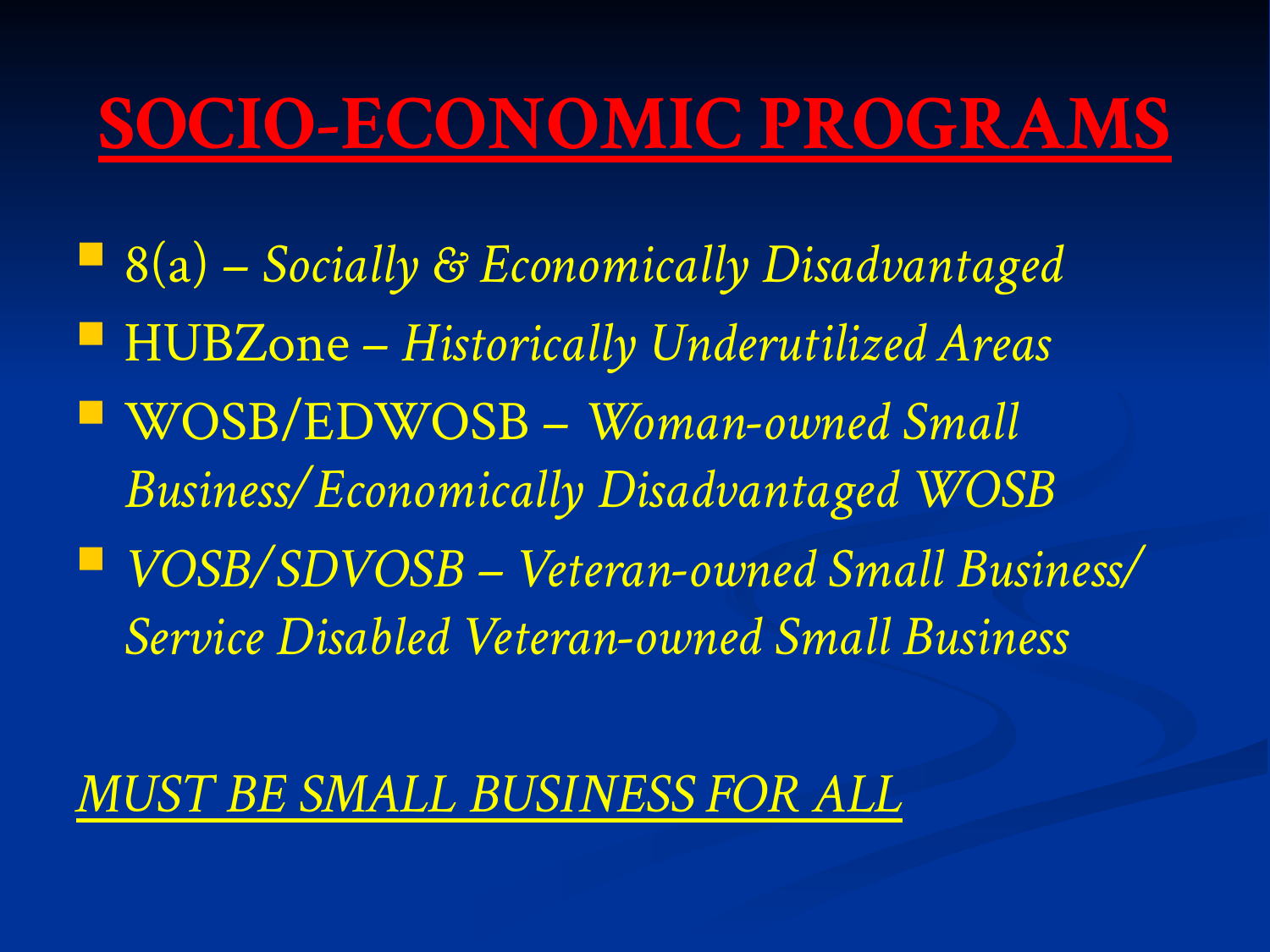

# SOCIO-ECONOMIC PROGRAMS
8(a) – Socially & Economically Disadvantaged
HUBZone – Historically Underutilized Areas
WOSB/EDWOSB – Woman-owned Small Business/Economically Disadvantaged WOSB
VOSB/SDVOSB – Veteran-owned Small Business/ Service Disabled Veteran-owned Small Business

MUST BE SMALL BUSINESS FOR ALL